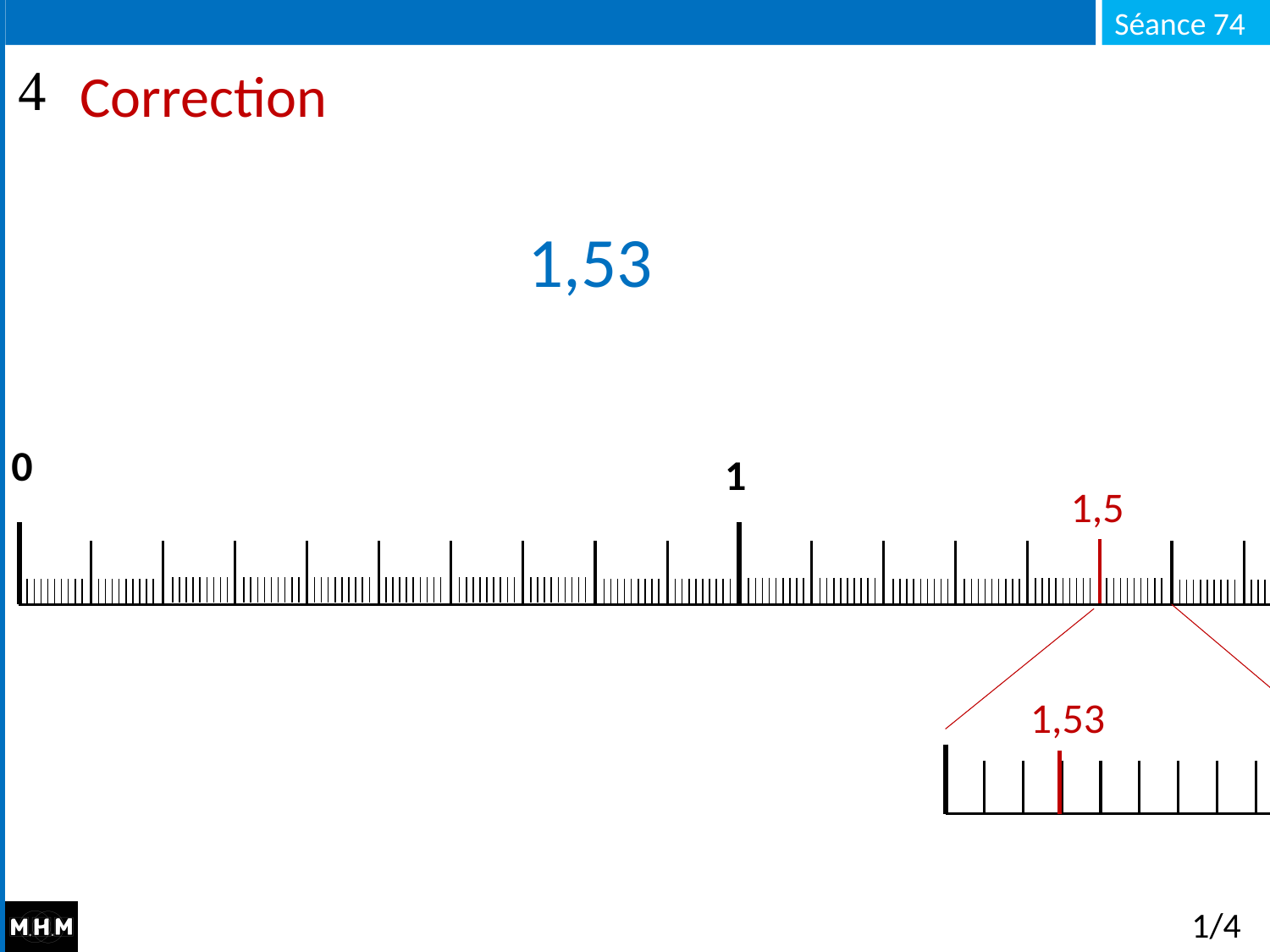

# Correction
1,53
0
1
1,5
1,53
1/4